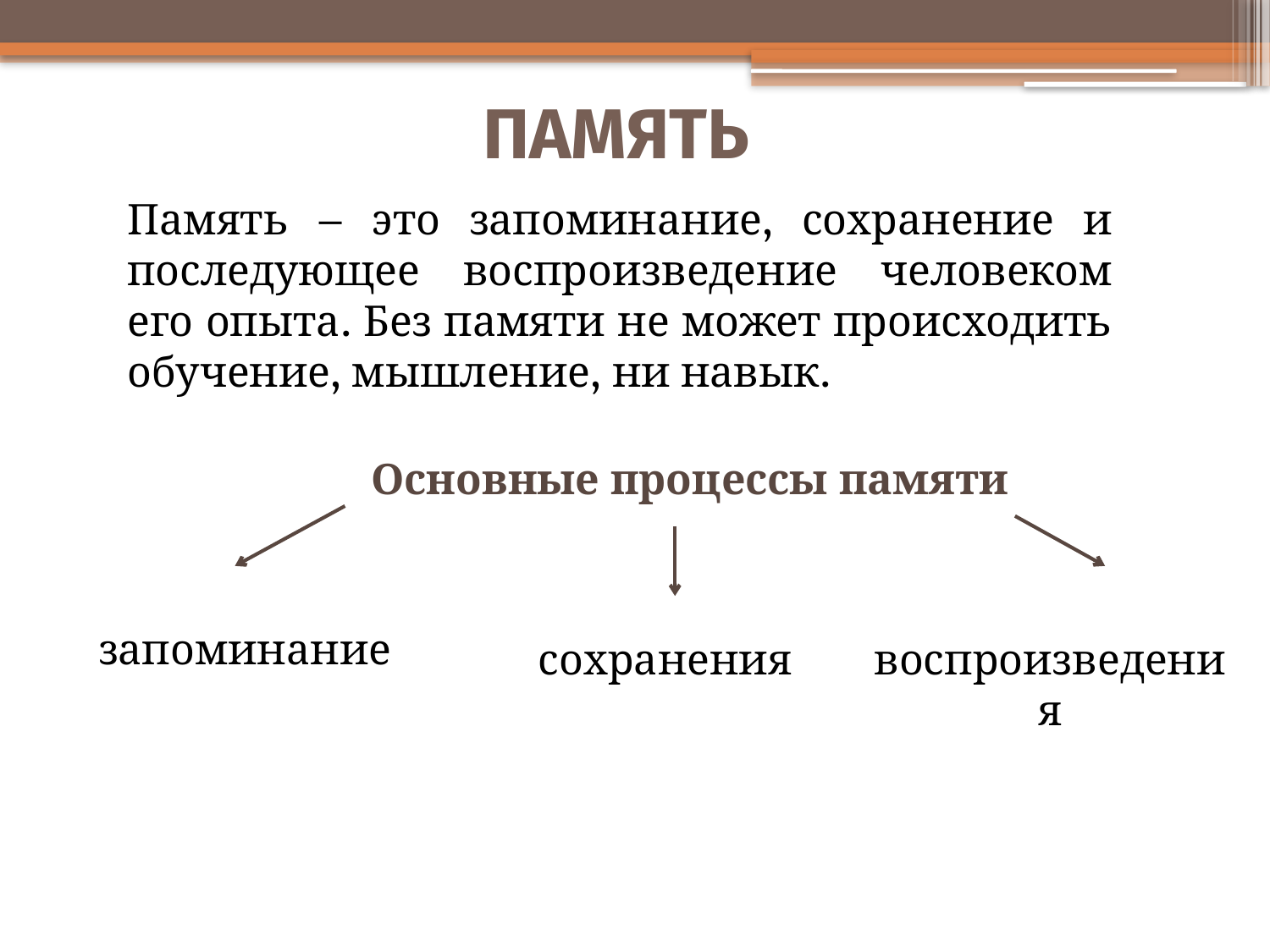

# ПАМЯТЬ
Память – это запоминание, сохранение и последующее воспроизведение человеком его опыта. Без памяти не может происходить обучение, мышление, ни навык.
Основные процессы памяти
запоминание
сохранения
воспроизведения